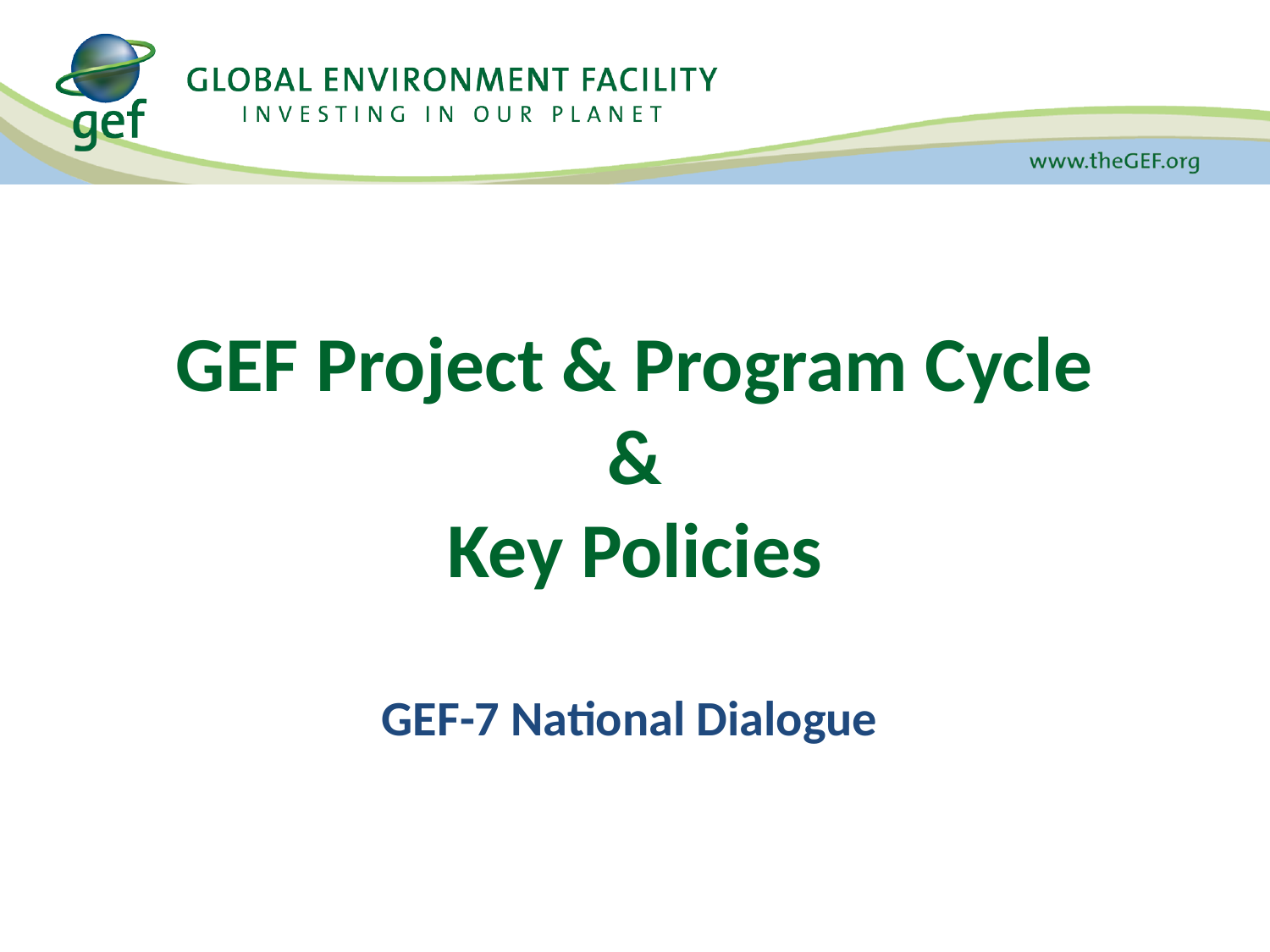

# GEF Project & Program Cycle & Key Policies GEF-7 National Dialogue